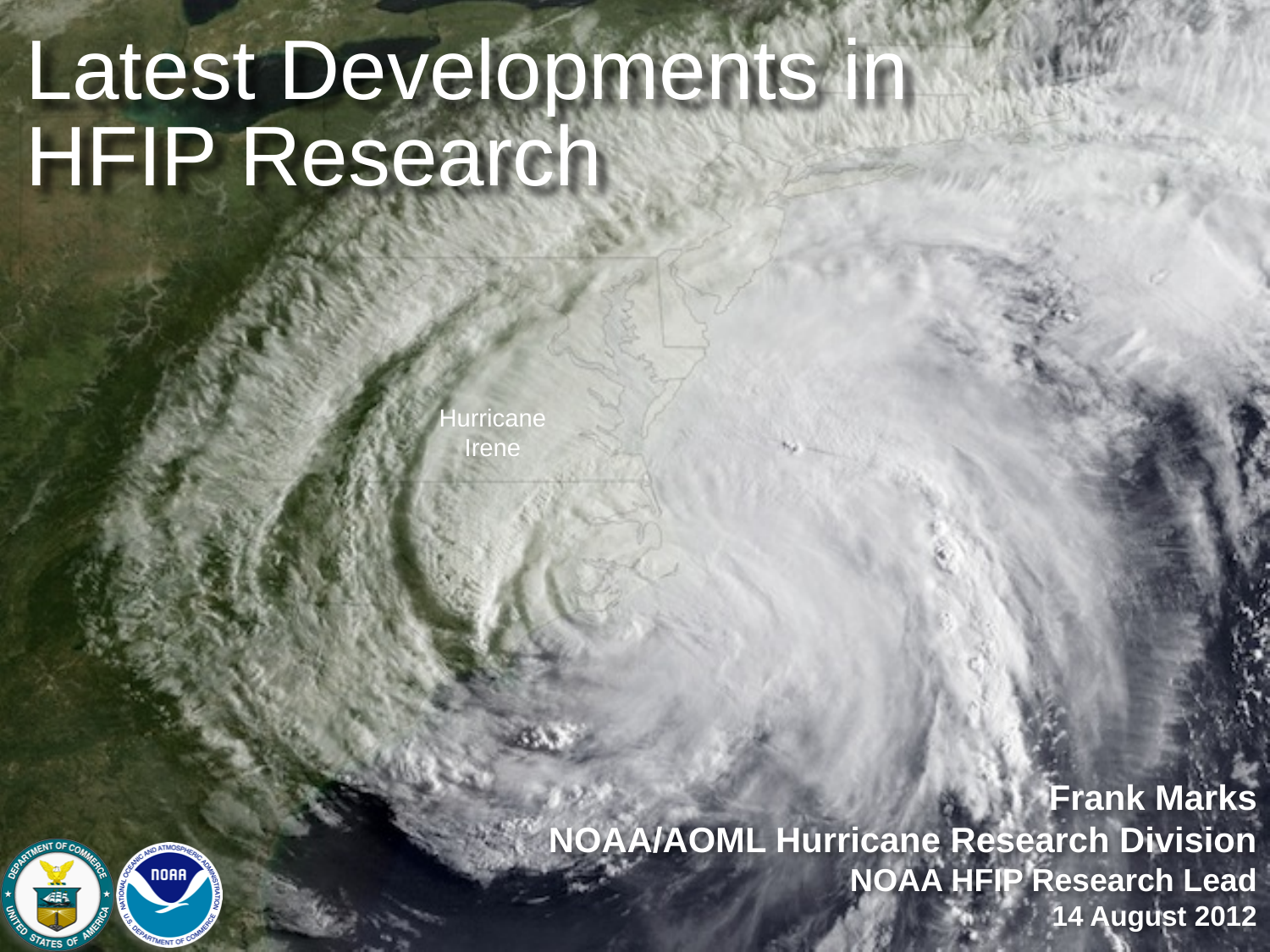

Latest Developments in  HFIP Research
Frank Marks
NOAA/AOML Hurricane Research Division
 NOAA HFIP Research Lead
14 August 2012